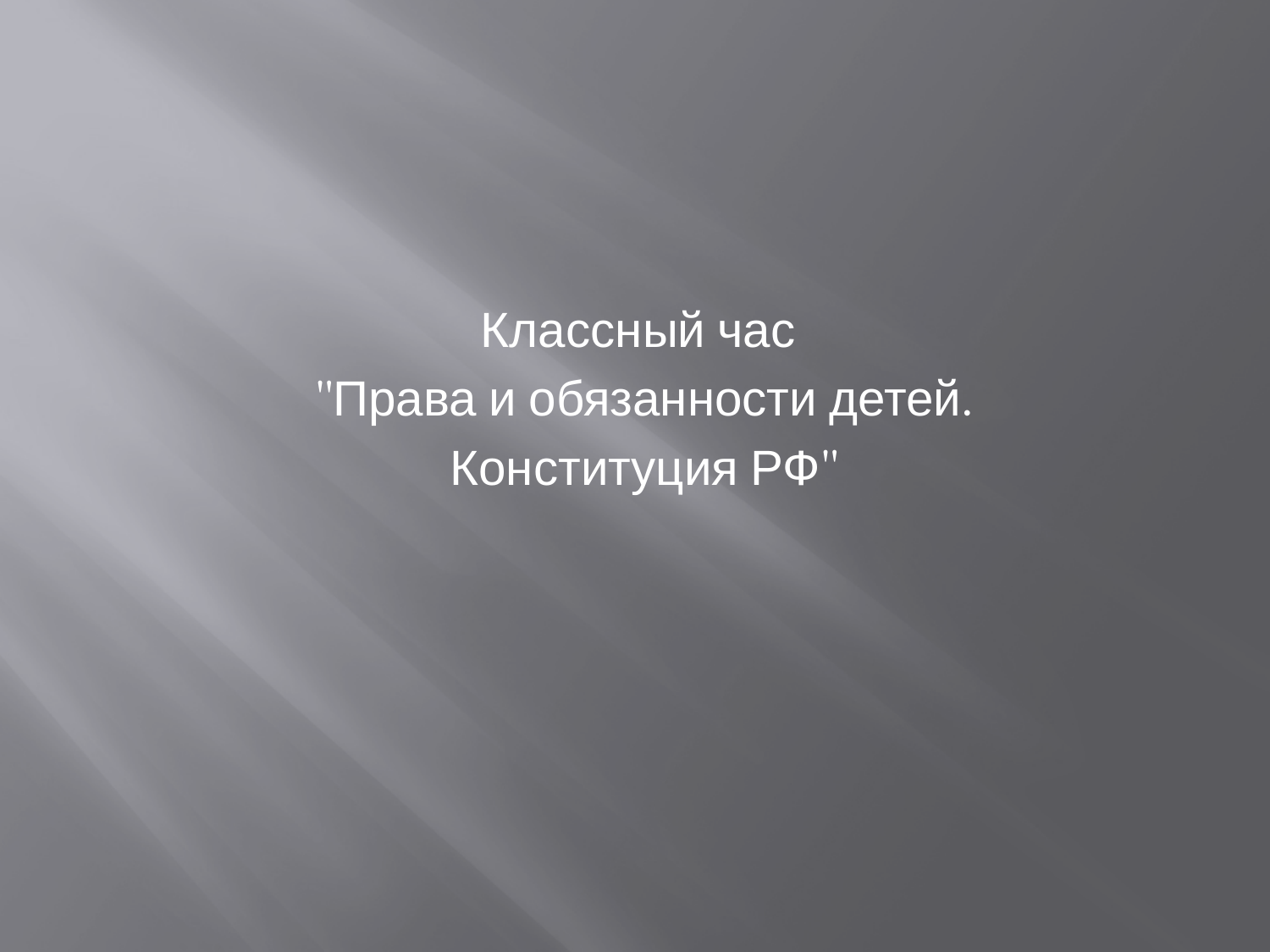

Классный час
"Права и обязанности детей.
 Конституция РФ"